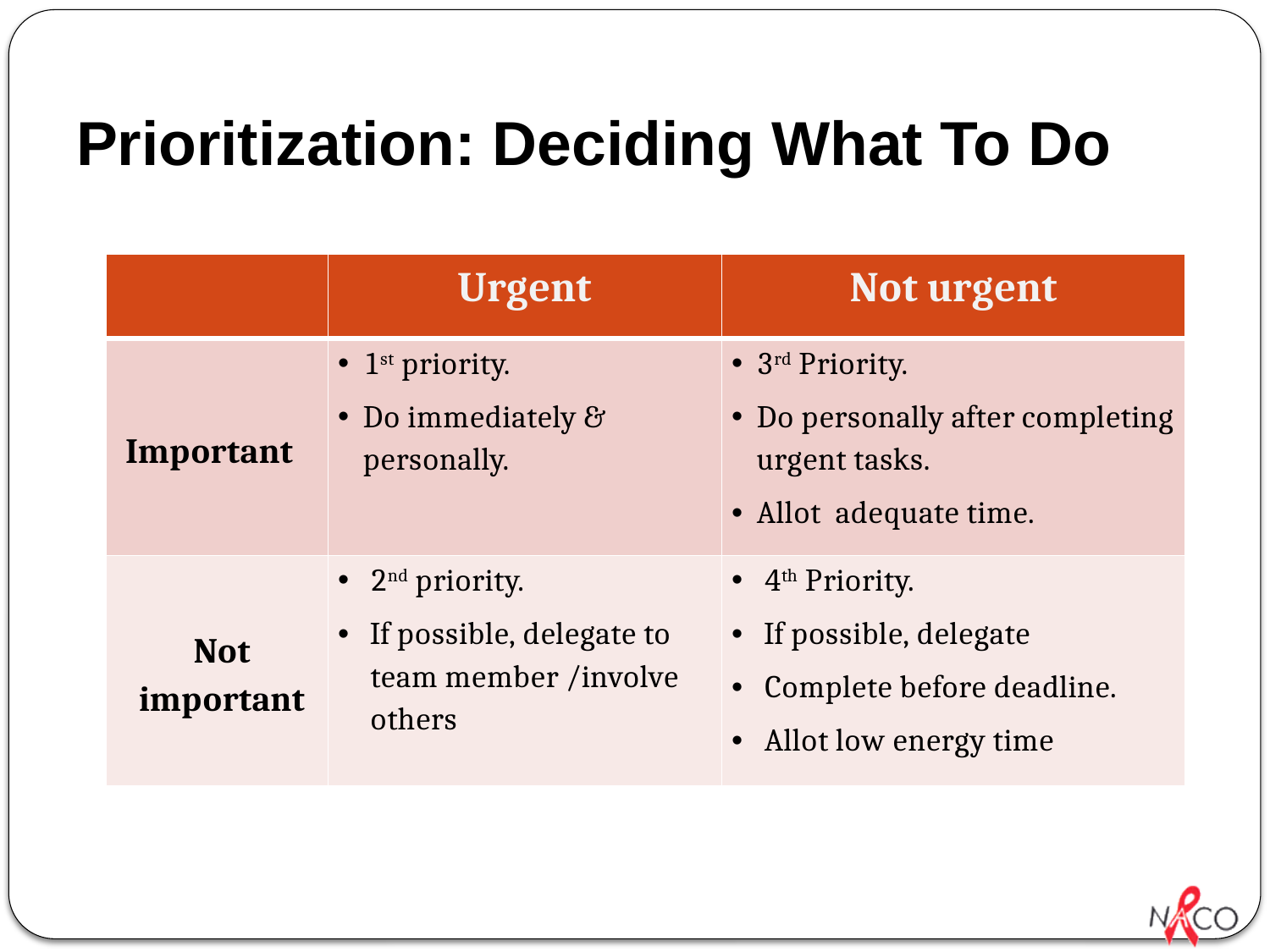

# Prioritization: Deciding What To Do
|  | Urgent | Not urgent |
| --- | --- | --- |
| Important | 1st priority. Do immediately & personally. | 3rd Priority. Do personally after completing urgent tasks. Allot adequate time. |
| Not important | 2nd priority. If possible, delegate to team member /involve others | 4th Priority. If possible, delegate Complete before deadline. Allot low energy time |